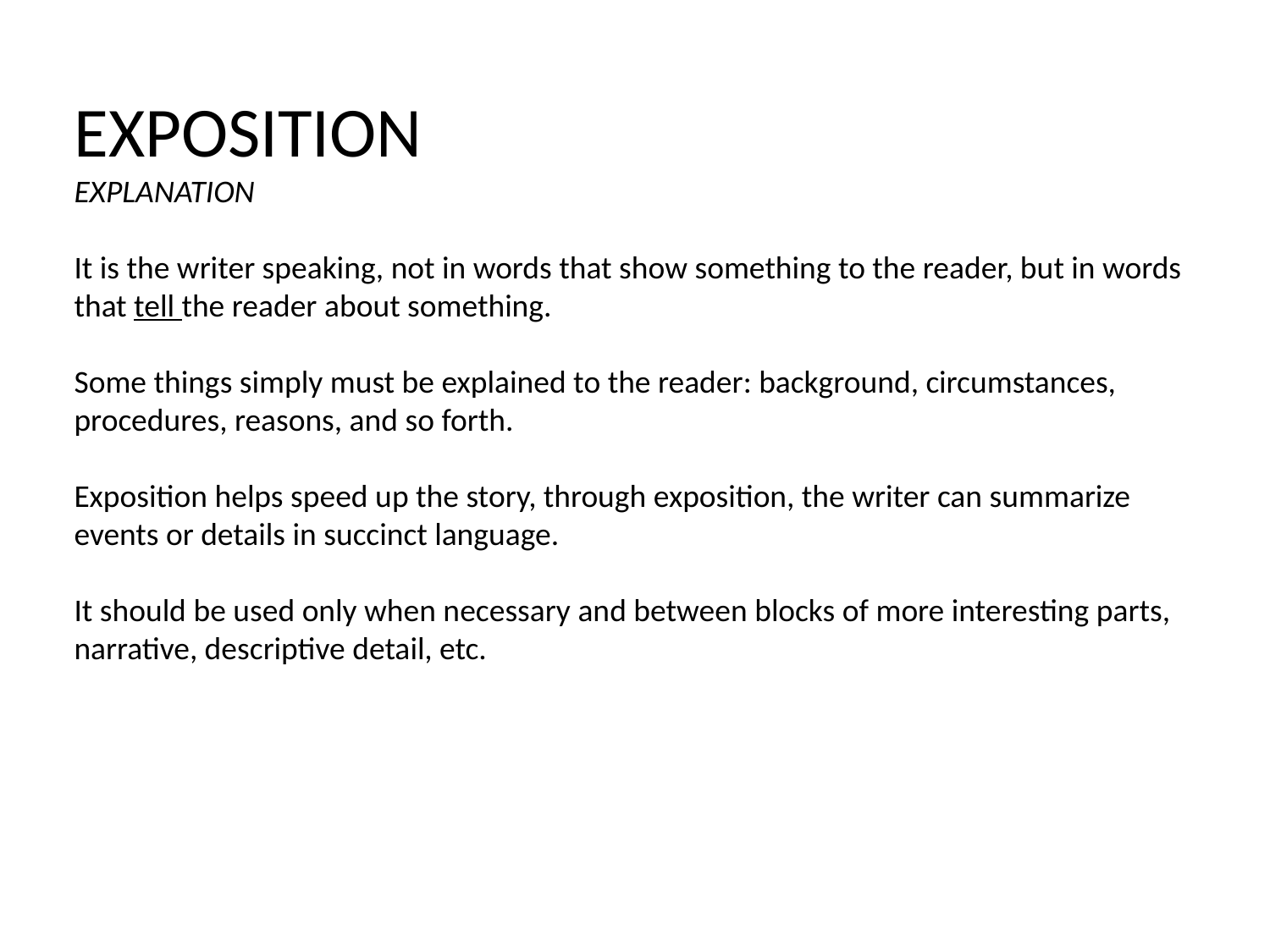

EXPOSITION
EXPLANATION

It is the writer speaking, not in words that show something to the reader, but in words that tell the reader about something.

Some things simply must be explained to the reader: background, circumstances, procedures, reasons, and so forth.

Exposition helps speed up the story, through exposition, the writer can summarize events or details in succinct language.

It should be used only when necessary and between blocks of more interesting parts, narrative, descriptive detail, etc.